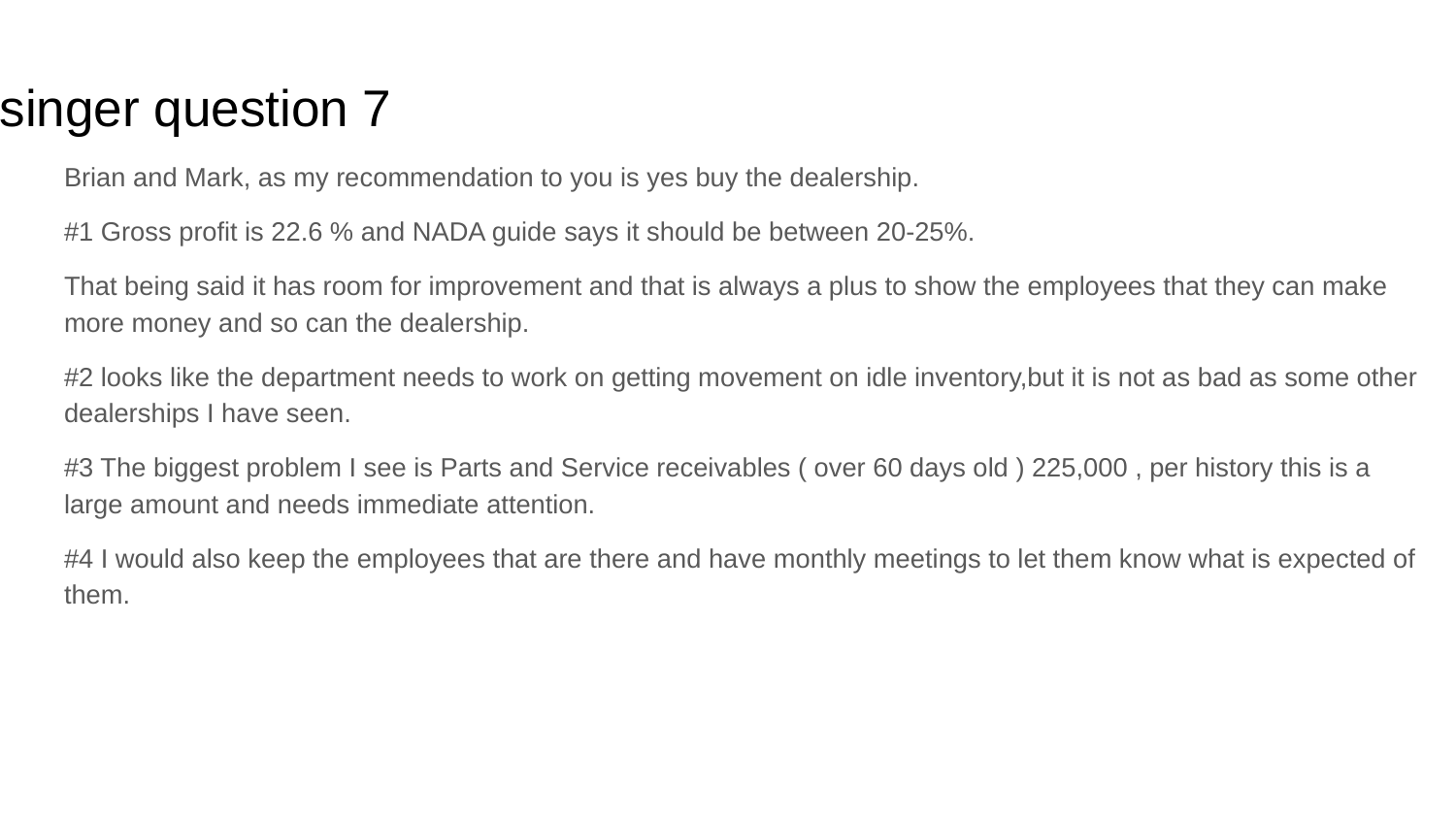

# K Kissinger question 7
Brian and Mark, as my recommendation to you is yes buy the dealership.
#1 Gross profit is 22.6 % and NADA guide says it should be between 20-25%.
That being said it has room for improvement and that is always a plus to show the employees that they can make more money and so can the dealership.
#2 looks like the department needs to work on getting movement on idle inventory,but it is not as bad as some other dealerships I have seen.
#3 The biggest problem I see is Parts and Service receivables ( over 60 days old ) 225,000 , per history this is a large amount and needs immediate attention.
#4 I would also keep the employees that are there and have monthly meetings to let them know what is expected of them.